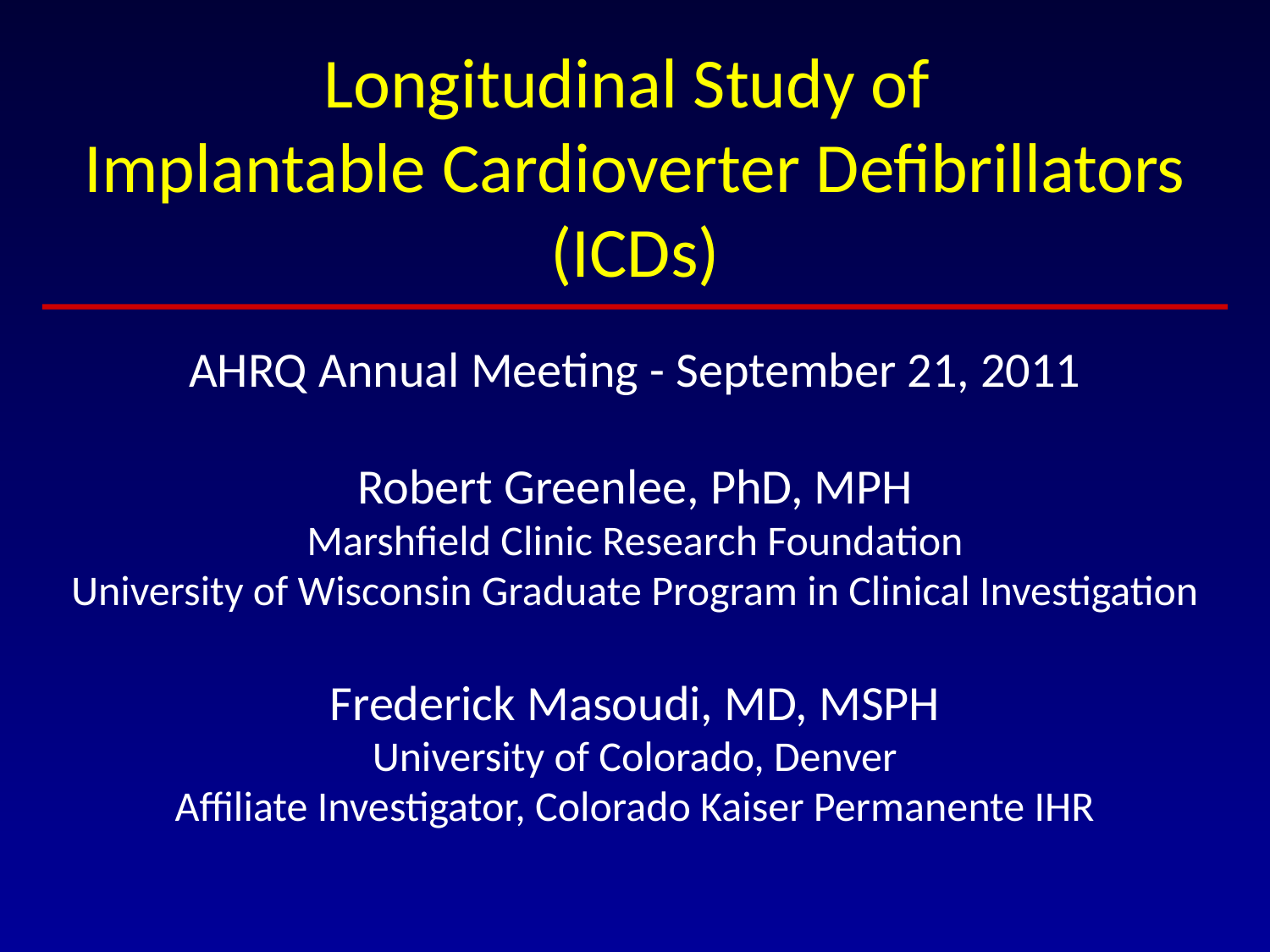

# Longitudinal Study of Implantable Cardioverter Defibrillators (ICDs)

AHRQ Annual Meeting - September 21, 2011

Robert Greenlee, PhD, MPH
Marshfield Clinic Research Foundation
University of Wisconsin Graduate Program in Clinical Investigation

Frederick Masoudi, MD, MSPH
University of Colorado, Denver
Affiliate Investigator, Colorado Kaiser Permanente IHR